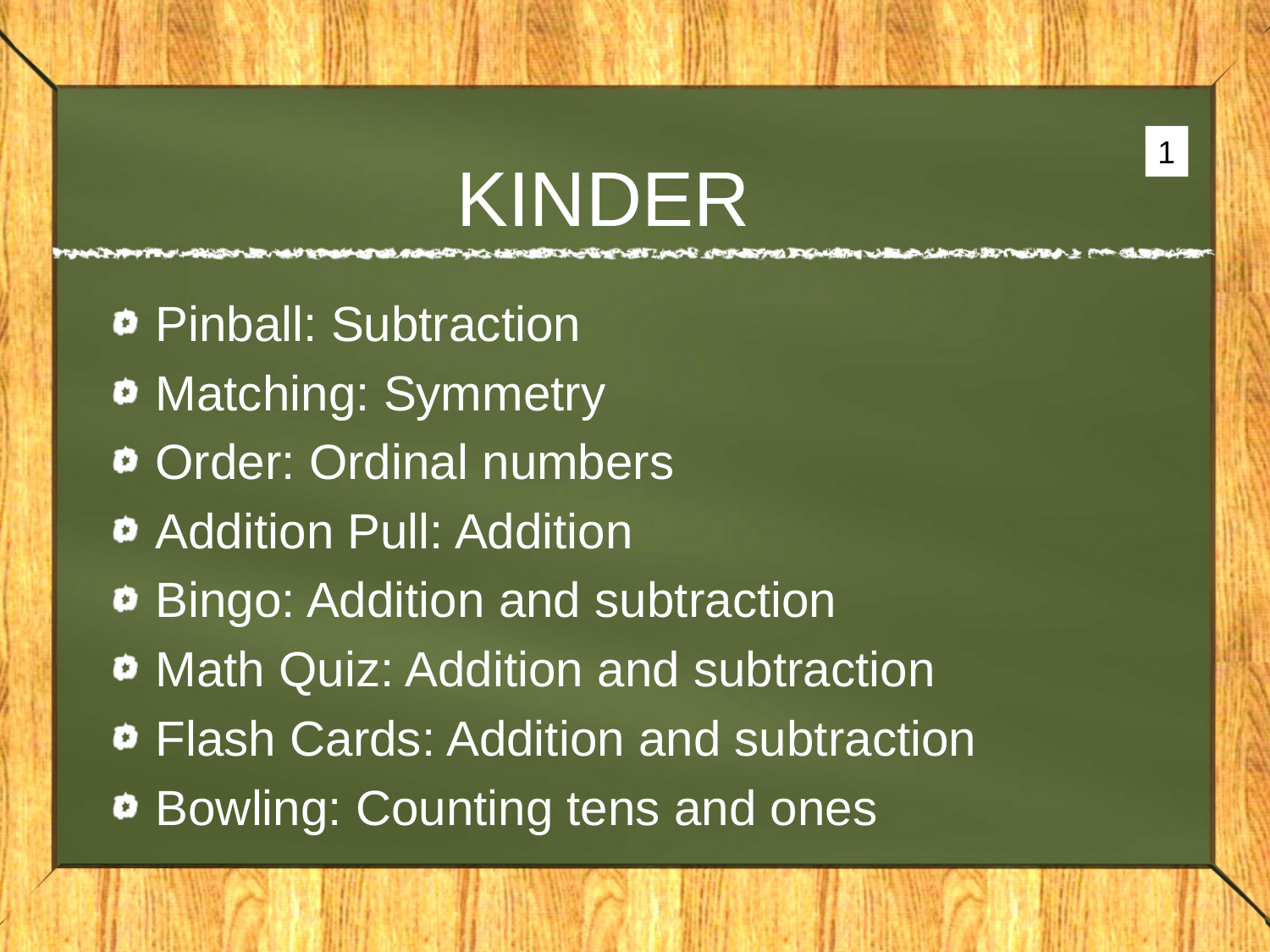

# KINDER
1
Pinball: Subtraction
Matching: Symmetry
Order: Ordinal numbers
Addition Pull: Addition
Bingo: Addition and subtraction
Math Quiz: Addition and subtraction
Flash Cards: Addition and subtraction
Bowling: Counting tens and ones